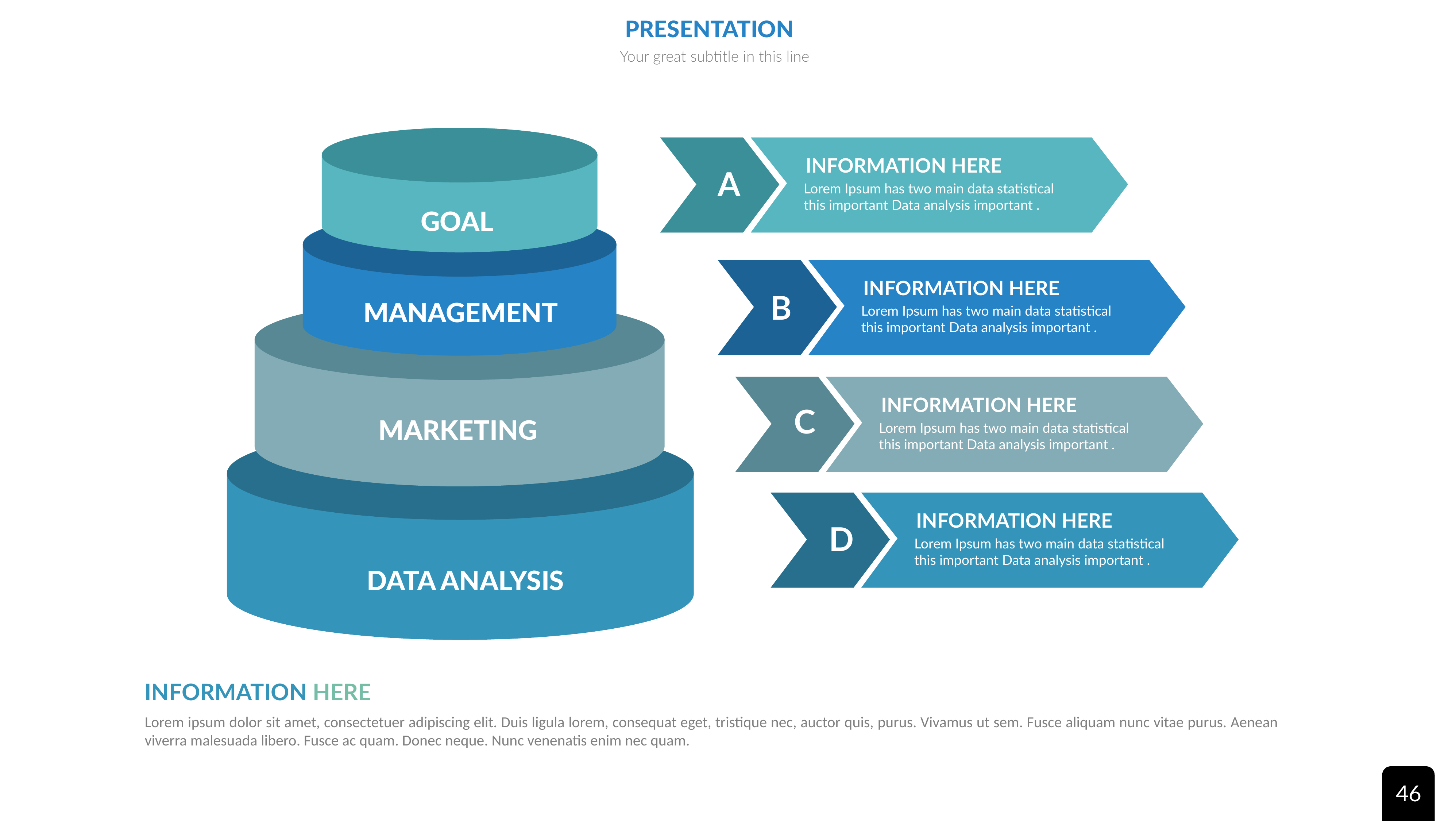

PRESENTATION
Your great subtitle in this line

GOAL

INFORMATION HERE
Lorem Ipsum has two main data statistical this important Data analysis important .
A

MANAGEMENT

INFORMATION HERE
Lorem Ipsum has two main data statistical this important Data analysis important .
B

MARKETING

INFORMATION HERE
Lorem Ipsum has two main data statistical this important Data analysis important .
C

DATA ANALYSIS

INFORMATION HERE
Lorem Ipsum has two main data statistical this important Data analysis important .
D
INFORMATION HERE
Lorem ipsum dolor sit amet, consectetuer adipiscing elit. Duis ligula lorem, consequat eget, tristique nec, auctor quis, purus. Vivamus ut sem. Fusce aliquam nunc vitae purus. Aenean viverra malesuada libero. Fusce ac quam. Donec neque. Nunc venenatis enim nec quam.